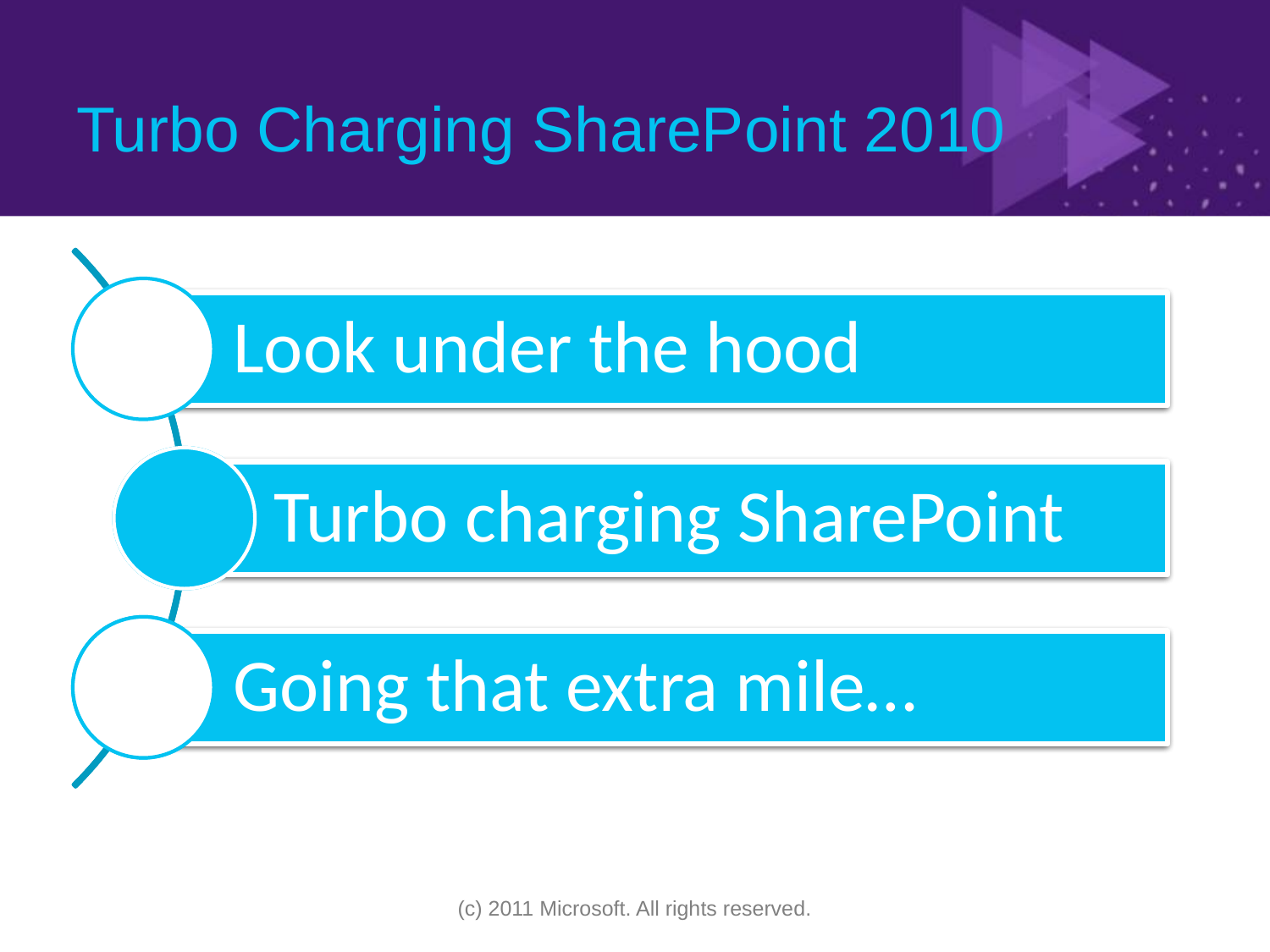

# Turbo Charging SharePoint 2010
Look under the hood
Turbo charging SharePoint
Going that extra mile…
Look under the hood
Turbo charging SharePoint
Going that extra mile…
(c) 2011 Microsoft. All rights reserved.